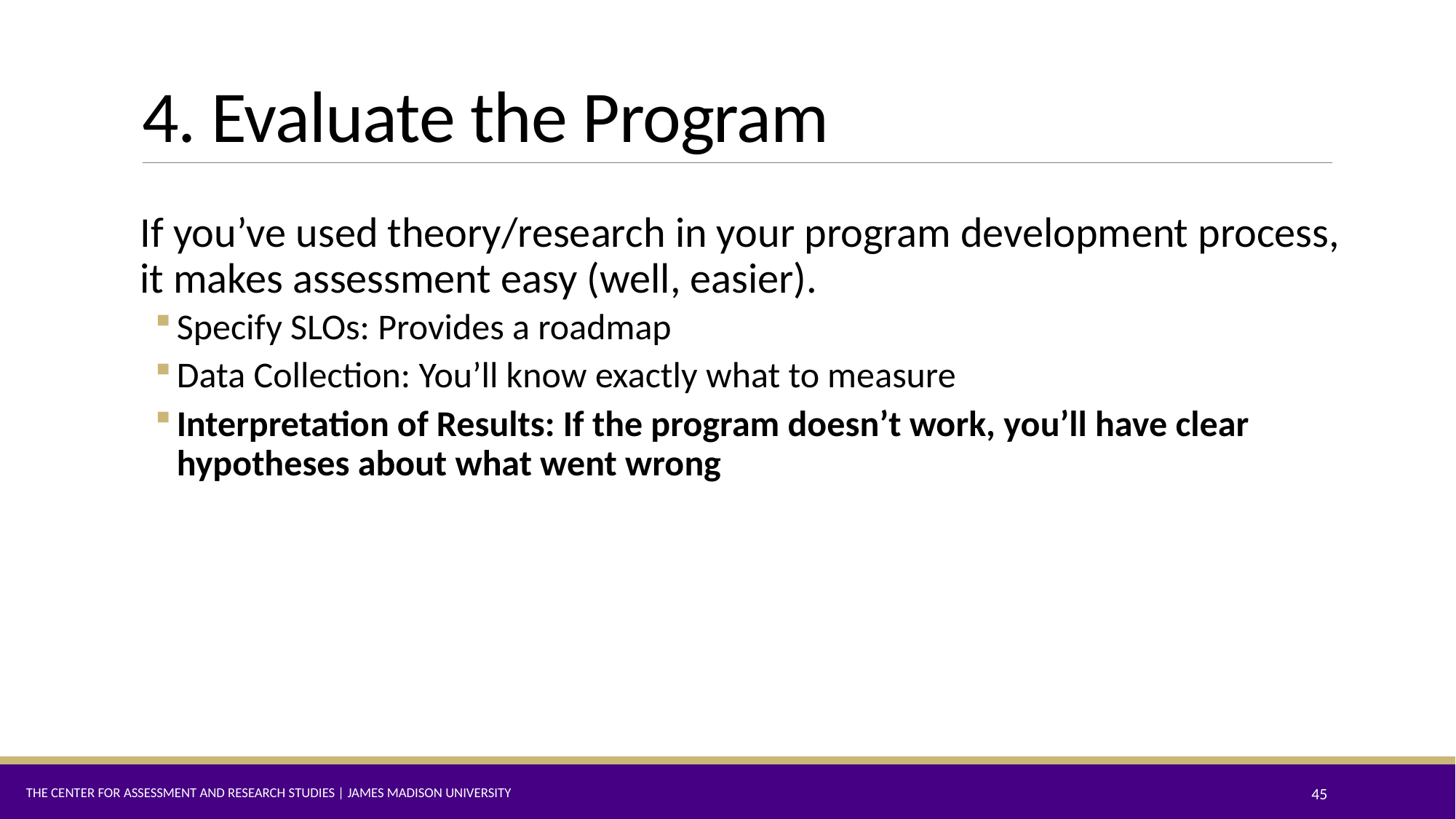

# 4. Evaluate the Program
If you’ve used theory/research in your program development process, it makes assessment easy (well, easier).
Specify SLOs: Provides a roadmap
Data Collection: You’ll know exactly what to measure
Interpretation of Results: If the program doesn’t work, you’ll have clear hypotheses about what went wrong
The Center for Assessment and Research Studies | James Madison University
45